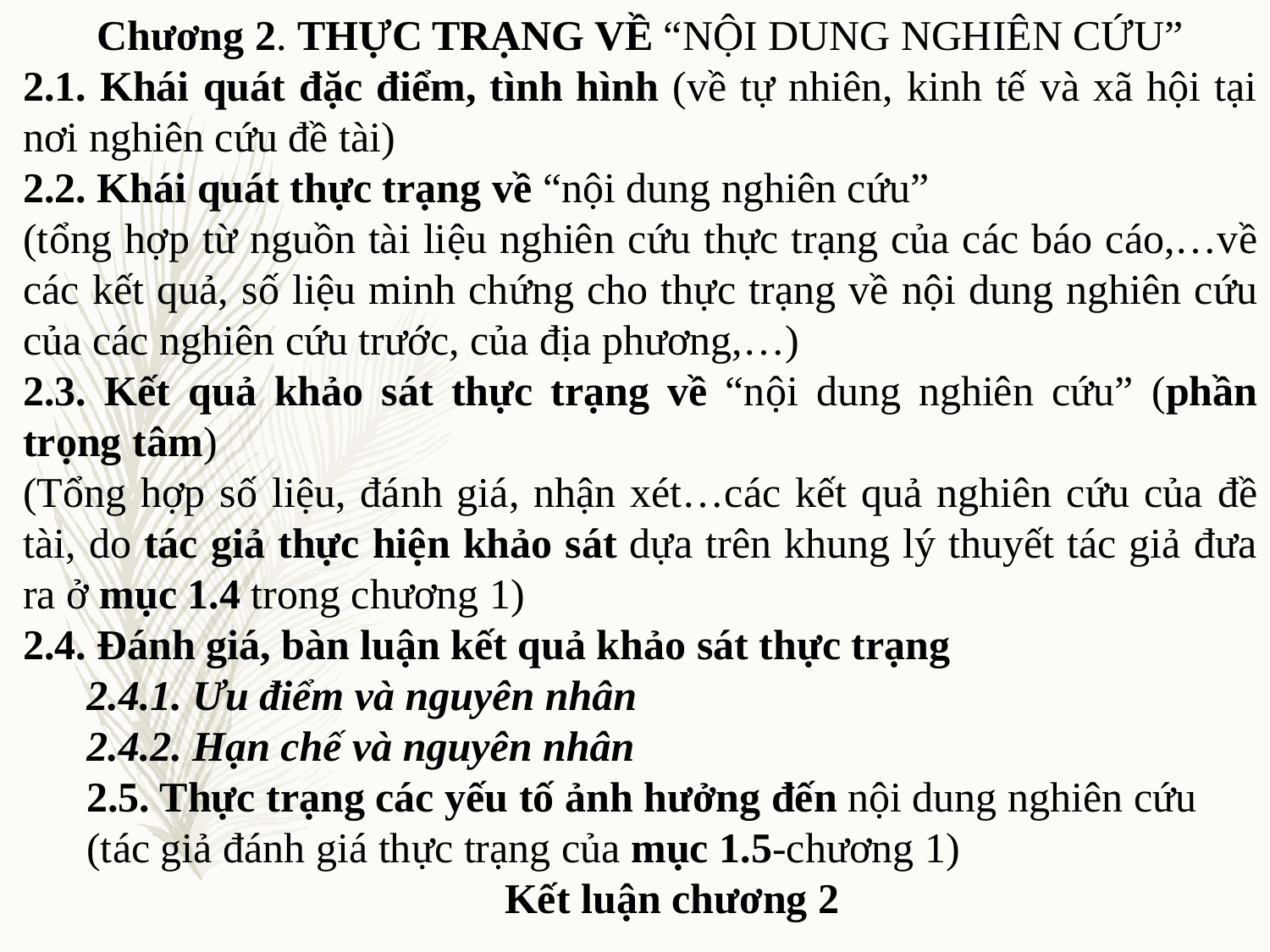

Chương 2. THỰC TRẠNG VỀ “NỘI DUNG NGHIÊN CỨU”
2.1. Khái quát đặc điểm, tình hình (về tự nhiên, kinh tế và xã hội tại nơi nghiên cứu đề tài)
2.2. Khái quát thực trạng về “nội dung nghiên cứu”
(tổng hợp từ nguồn tài liệu nghiên cứu thực trạng của các báo cáo,…về các kết quả, số liệu minh chứng cho thực trạng về nội dung nghiên cứu của các nghiên cứu trước, của địa phương,…)
2.3. Kết quả khảo sát thực trạng về “nội dung nghiên cứu” (phần trọng tâm)
(Tổng hợp số liệu, đánh giá, nhận xét…các kết quả nghiên cứu của đề tài, do tác giả thực hiện khảo sát dựa trên khung lý thuyết tác giả đưa ra ở mục 1.4 trong chương 1)
2.4. Đánh giá, bàn luận kết quả khảo sát thực trạng
2.4.1. Ưu điểm và nguyên nhân
2.4.2. Hạn chế và nguyên nhân
2.5. Thực trạng các yếu tố ảnh hưởng đến nội dung nghiên cứu
(tác giả đánh giá thực trạng của mục 1.5-chương 1)
Kết luận chương 2